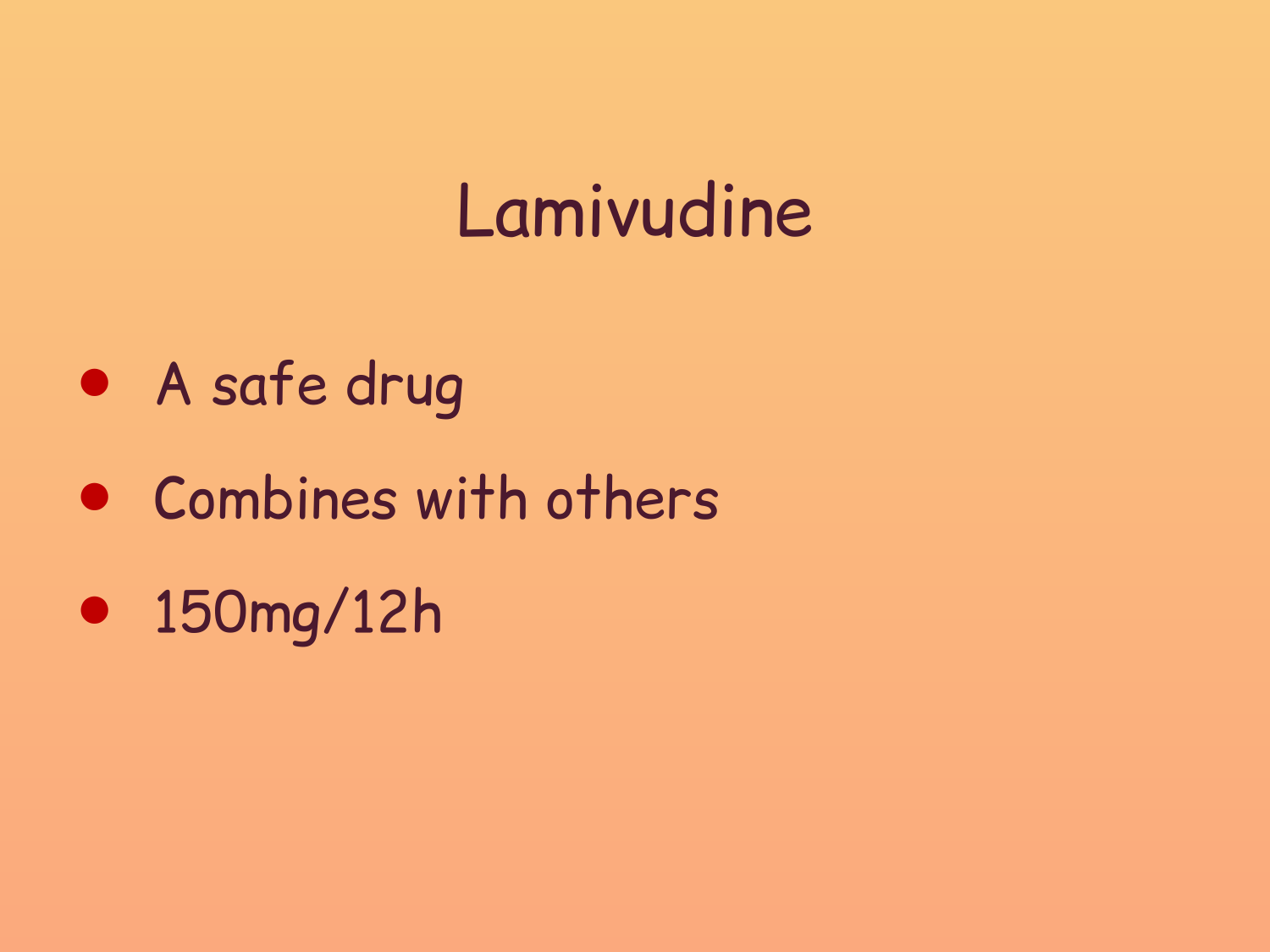

Lamivudine

  A safe drug

  Combines with others

  150mg/12h

#